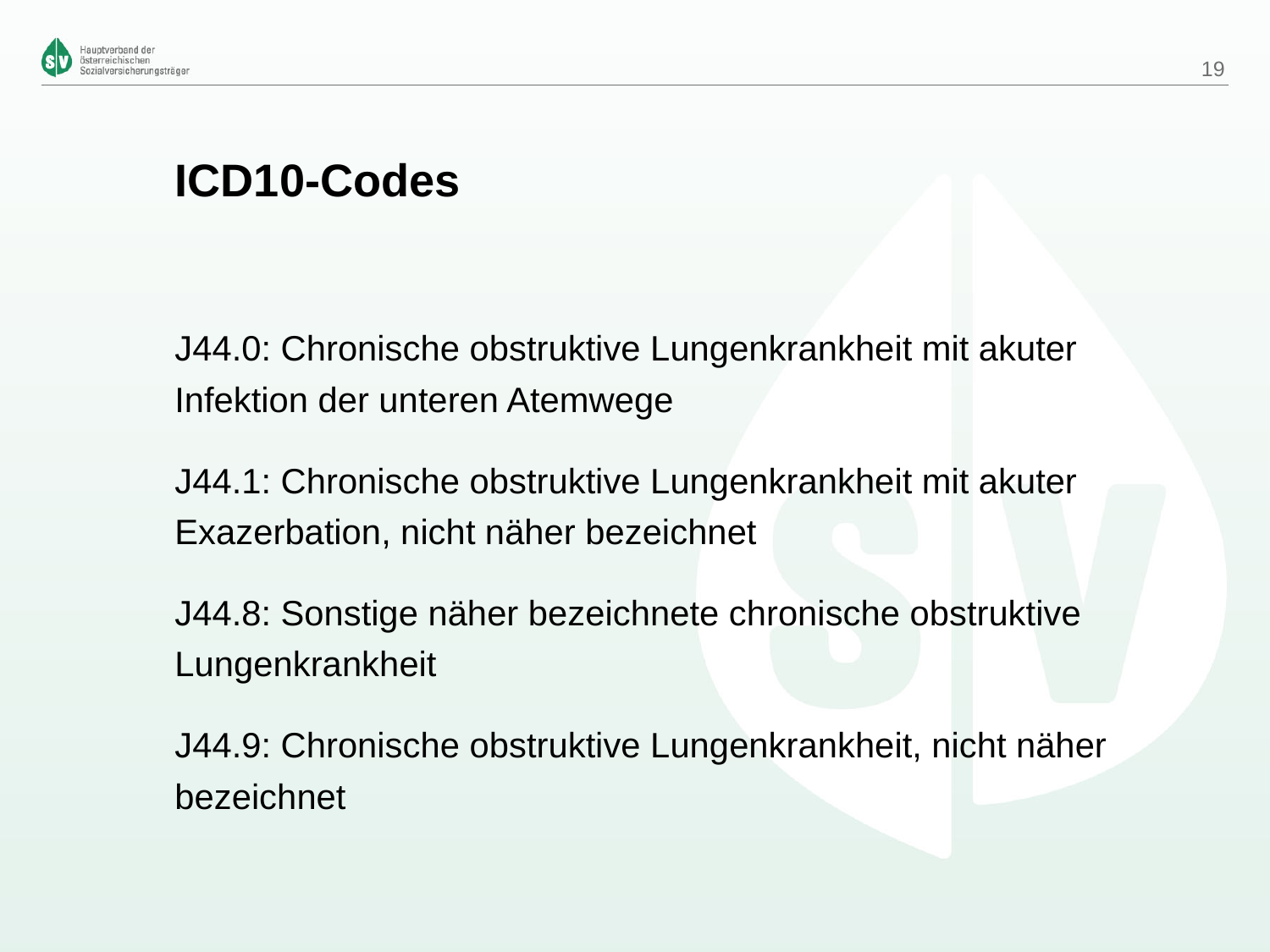

#
19
ICD10-Codes

J44.0: Chronische obstruktive Lungenkrankheit mit akuter Infektion der unteren Atemwege
J44.1: Chronische obstruktive Lungenkrankheit mit akuter Exazerbation, nicht näher bezeichnet
J44.8: Sonstige näher bezeichnete chronische obstruktive Lungenkrankheit
J44.9: Chronische obstruktive Lungenkrankheit, nicht näher bezeichnet